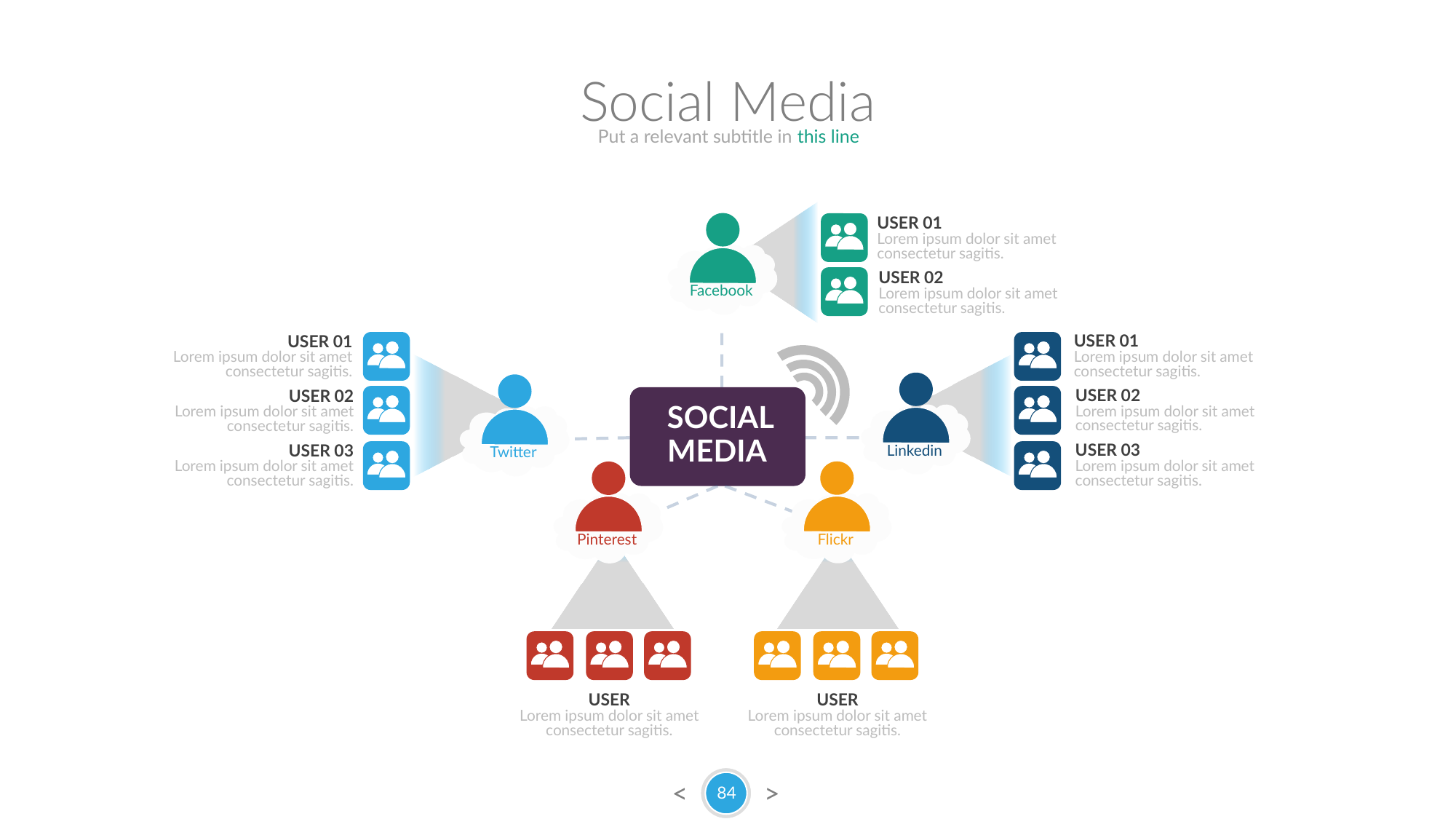

Social Media
Put a relevant subtitle in this line
USER 01
Lorem ipsum dolor sit amet consectetur sagitis.

Facebook

USER 02
Lorem ipsum dolor sit amet consectetur sagitis.

USER 01
Lorem ipsum dolor sit amet consectetur sagitis.
USER 01
Lorem ipsum dolor sit amet consectetur sagitis.

Linkedin

Twitter
USER 02
Lorem ipsum dolor sit amet consectetur sagitis.
USER 02
Lorem ipsum dolor sit amet consectetur sagitis.

SOCIAL
MEDIA

USER 03
Lorem ipsum dolor sit amet consectetur sagitis.
USER 03
Lorem ipsum dolor sit amet consectetur sagitis.

Flickr

Pinterest

USER
Lorem ipsum dolor sit amet consectetur sagitis.
USER
Lorem ipsum dolor sit amet consectetur sagitis.
84